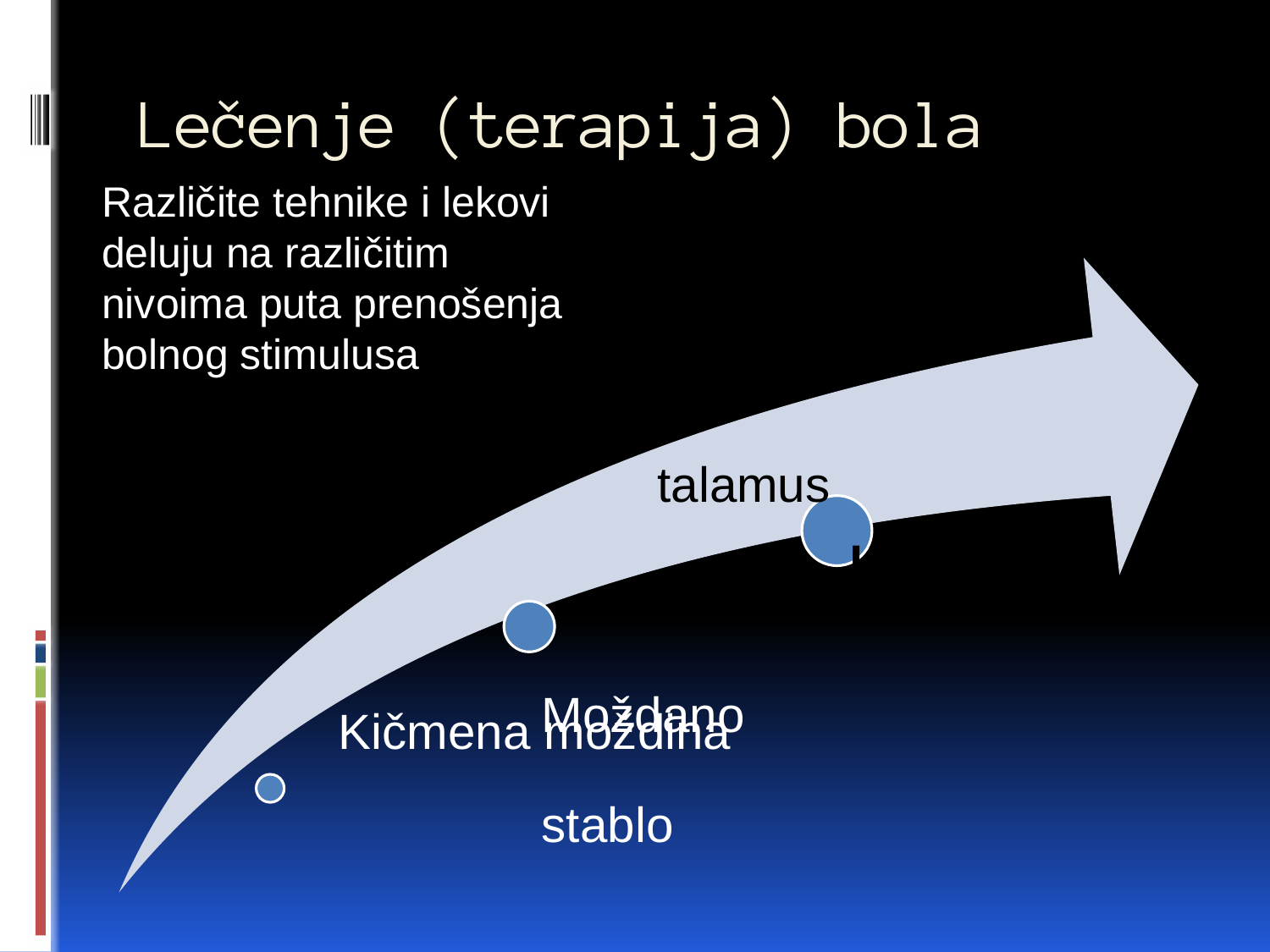

# Lečenje (terapija) bola
Različite tehnike i lekovi deluju na različitim nivoima puta prenošenja bolnog stimulusa

korteks
talamus

Kičmena moždina